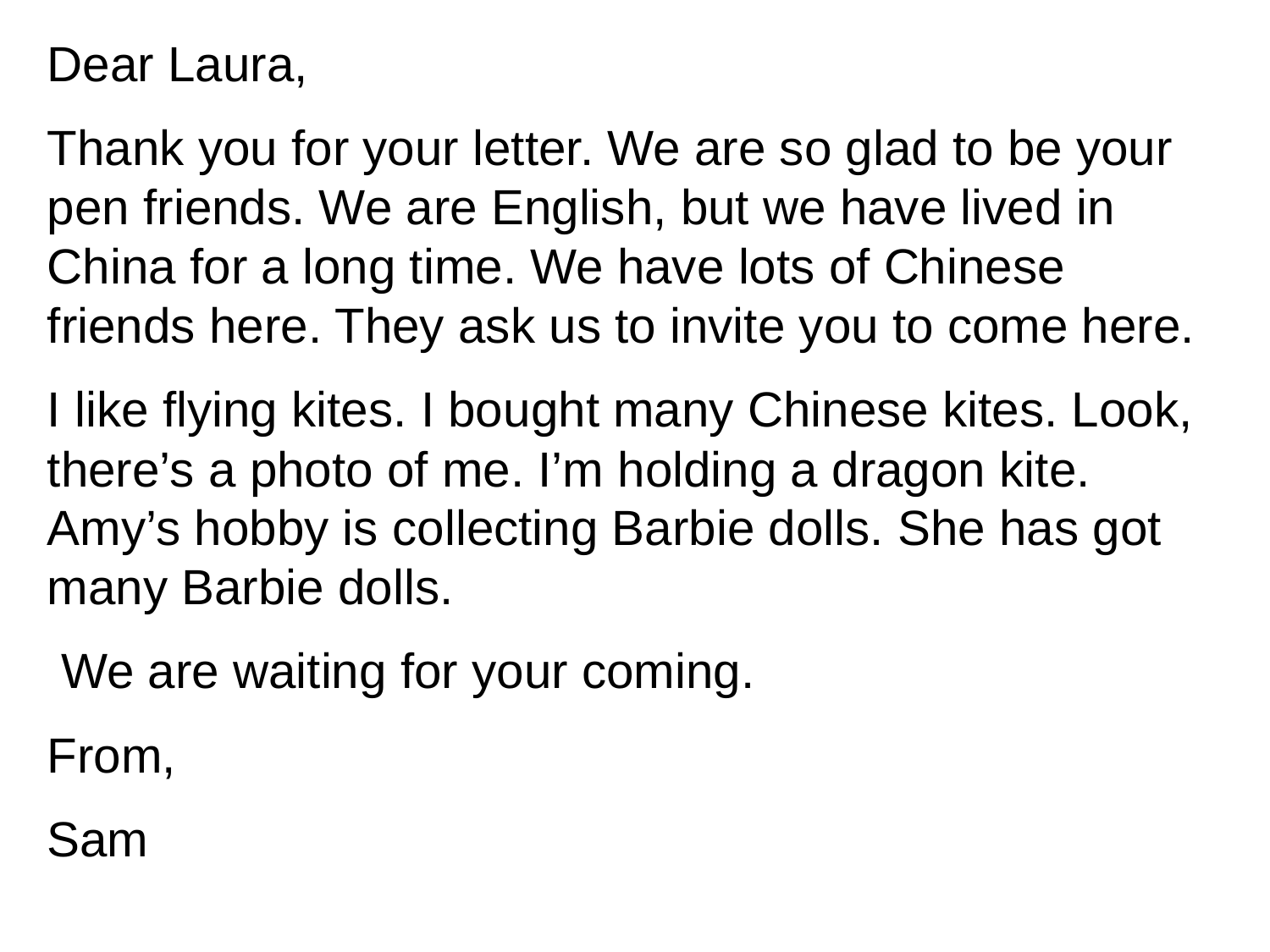

Dear Laura,
Thank you for your letter. We are so glad to be your pen friends. We are English, but we have lived in China for a long time. We have lots of Chinese friends here. They ask us to invite you to come here.
I like flying kites. I bought many Chinese kites. Look, there’s a photo of me. I’m holding a dragon kite. Amy’s hobby is collecting Barbie dolls. She has got many Barbie dolls.
 We are waiting for your coming.
From,
Sam